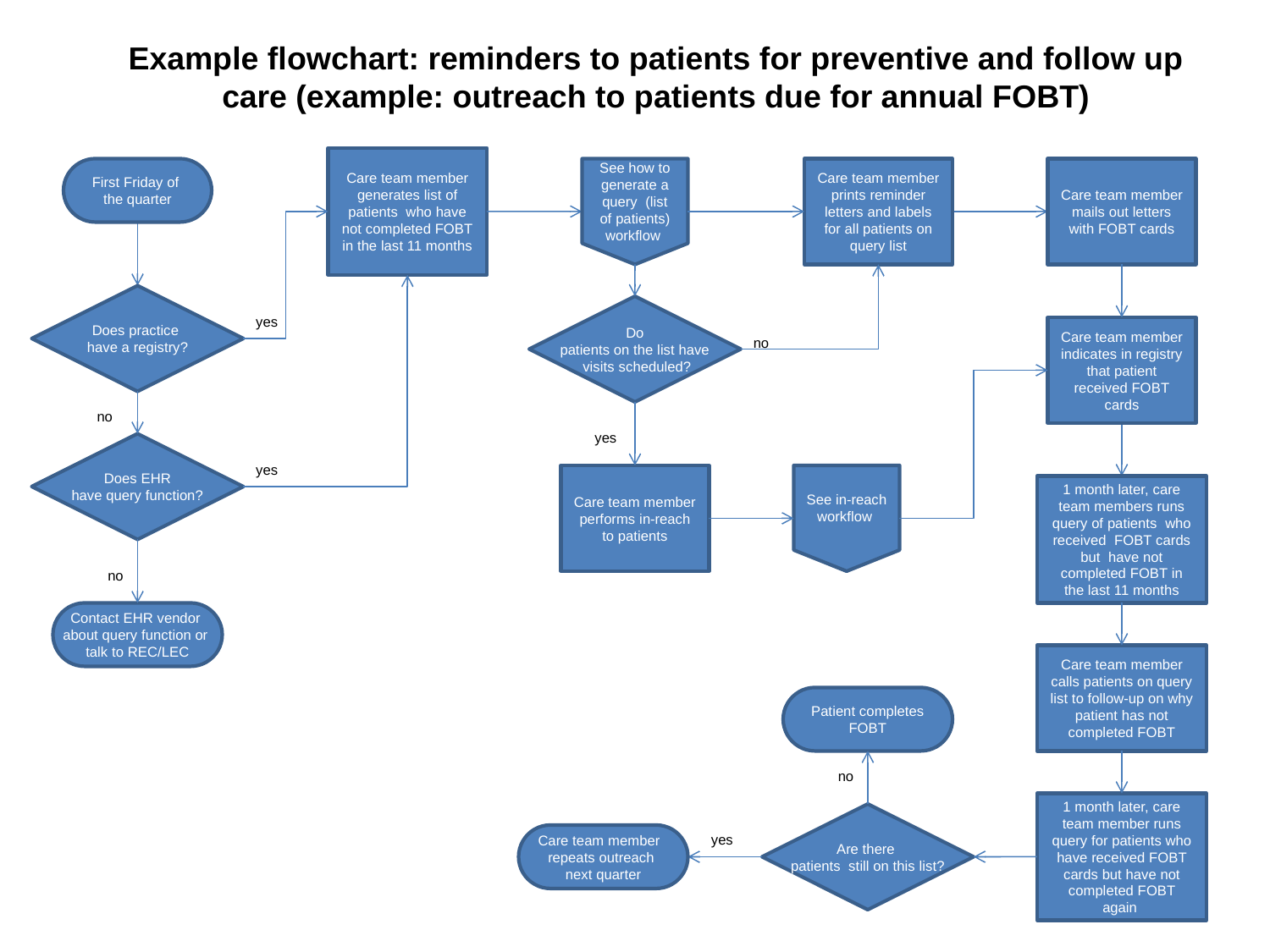

Example flowchart: reminders to patients for preventive and follow up care (example: outreach to patients due for annual FOBT)
Care team member generates list of patients  who have not completed FOBT in the last 11 months
First Friday of
the quarter
See how to generate a query  (list of patients) workflow
Care team member prints reminder letters and labels for all patients on query list
Care team member mails out letters with FOBT cards
Does practice
have a registry?
Do
patients on the list have
 visits scheduled?
yes
Care team member indicates in registry that patient received FOBT cards
no
no
yes
Does EHR
have query function?
yes
Care team member performs in-reach to patients
See in-reach
workflow
1 month later, care team members runs query of patients  who received  FOBT cards but  have not completed FOBT in the last 11 months
no
Contact EHR vendor
about query function or
talk to REC/LEC
Care team member calls patients on query list to follow-up on why patient has not completed FOBT
Patient completes
FOBT
no
1 month later, care team member runs query for patients who have received FOBT cards but have not completed FOBT again
Are there
patients  still on this list?
Care team member
repeats outreach
next quarter
yes